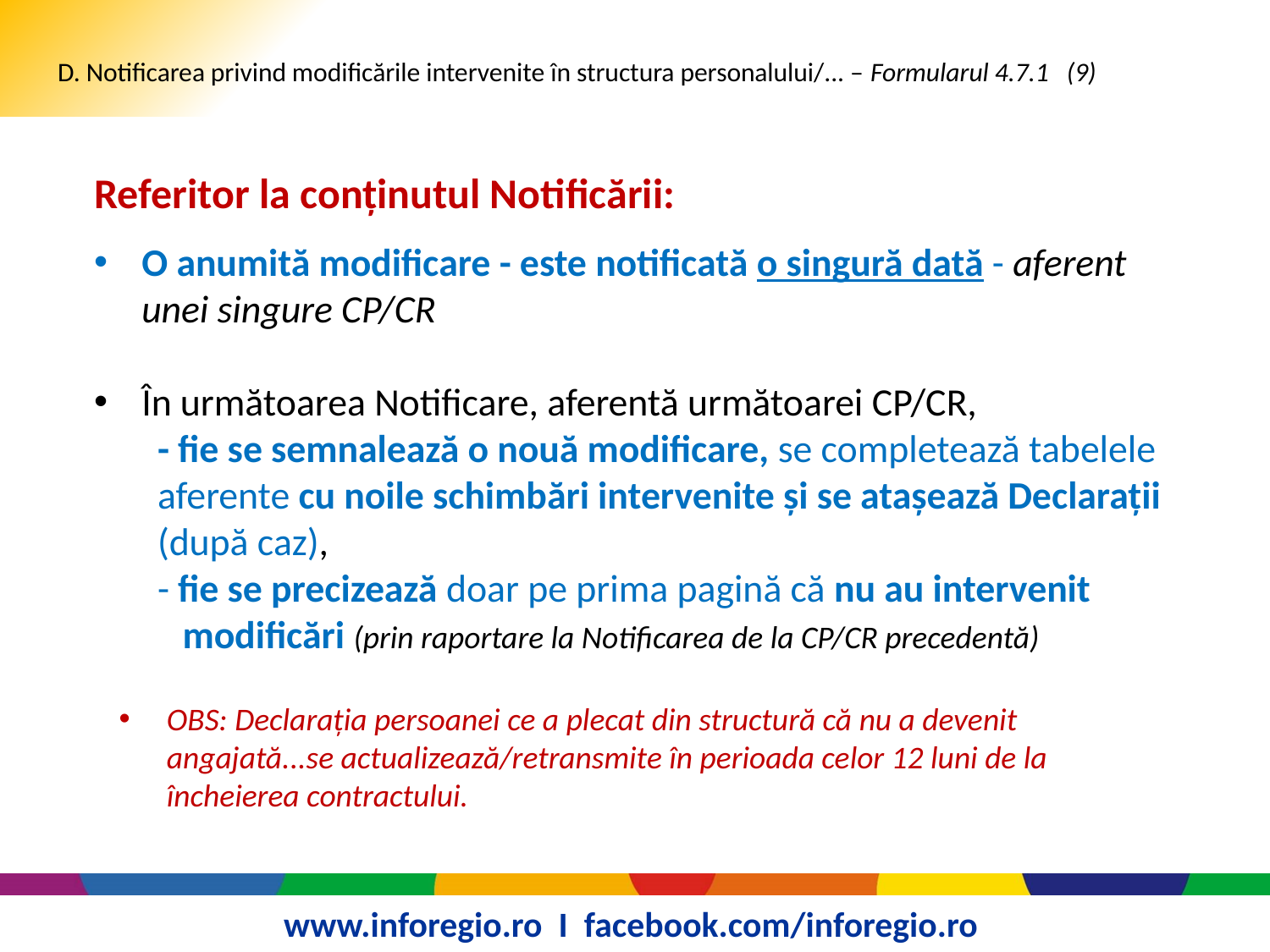

# D. Notificarea privind modificările intervenite în structura personalului/... – Formularul 4.7.1   (9)
Referitor la conținutul Notificării:
O anumită modificare - este notificată o singură dată - aferent unei singure CP/CR

În următoarea Notificare, aferentă următoarei CP/CR,
- fie se semnalează o nouă modificare, se completează tabelele aferente cu noile schimbări intervenite și se atașează Declarații (după caz),
- fie se precizează doar pe prima pagină că nu au intervenit  modificări (prin raportare la Notificarea de la CP/CR precedentă)

OBS: Declarația persoanei ce a plecat din structură că nu a devenit angajată...se actualizează/retransmite în perioada celor 12 luni de la încheierea contractului.